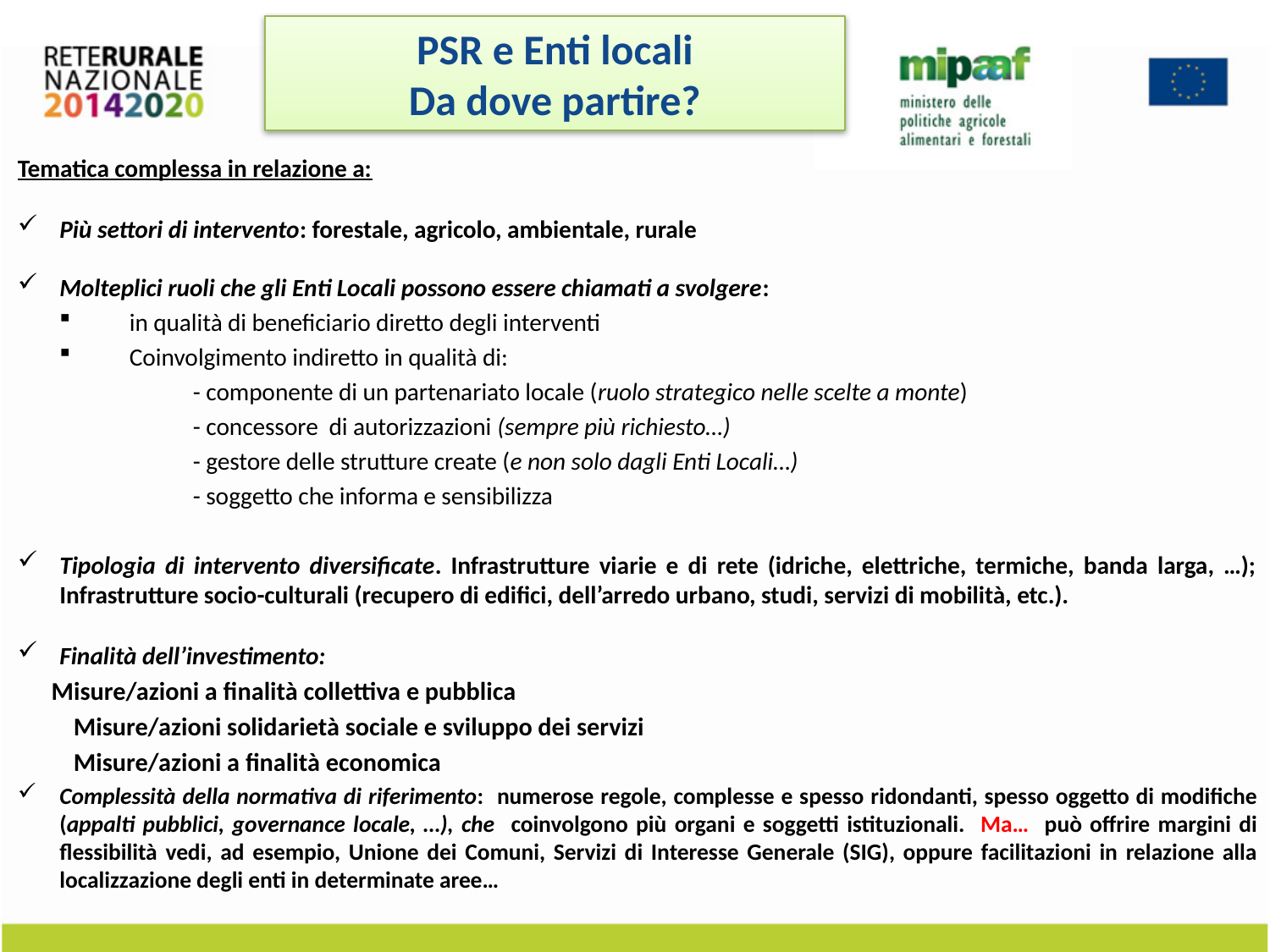

PSR e Enti locali
Da dove partire?
Tematica complessa in relazione a:

Più settori di intervento: forestale, agricolo, ambientale, rurale

Molteplici ruoli che gli Enti Locali possono essere chiamati a svolgere:
in qualità di beneficiario diretto degli interventi
Coinvolgimento indiretto in qualità di:
	- componente di un partenariato locale (ruolo strategico nelle scelte a monte)
	- concessore  di autorizzazioni (sempre più richiesto…)
	- gestore delle strutture create (e non solo dagli Enti Locali…)
	- soggetto che informa e sensibilizza

Tipologia di intervento diversificate. Infrastrutture viarie e di rete (idriche, elettriche, termiche, banda larga, …); Infrastrutture socio-culturali (recupero di edifici, dell’arredo urbano, studi, servizi di mobilità, etc.).

Finalità dell’investimento:
	 Misure/azioni a finalità collettiva e pubblica
	 		Misure/azioni solidarietà sociale e sviluppo dei servizi
	 				Misure/azioni a finalità economica
Complessità della normativa di riferimento:  numerose regole, complesse e spesso ridondanti, spesso oggetto di modifiche (appalti pubblici, governance locale, …), che  coinvolgono più organi e soggetti istituzionali.  Ma…  può offrire margini di flessibilità vedi, ad esempio, Unione dei Comuni, Servizi di Interesse Generale (SIG), oppure facilitazioni in relazione alla localizzazione degli enti in determinate aree…